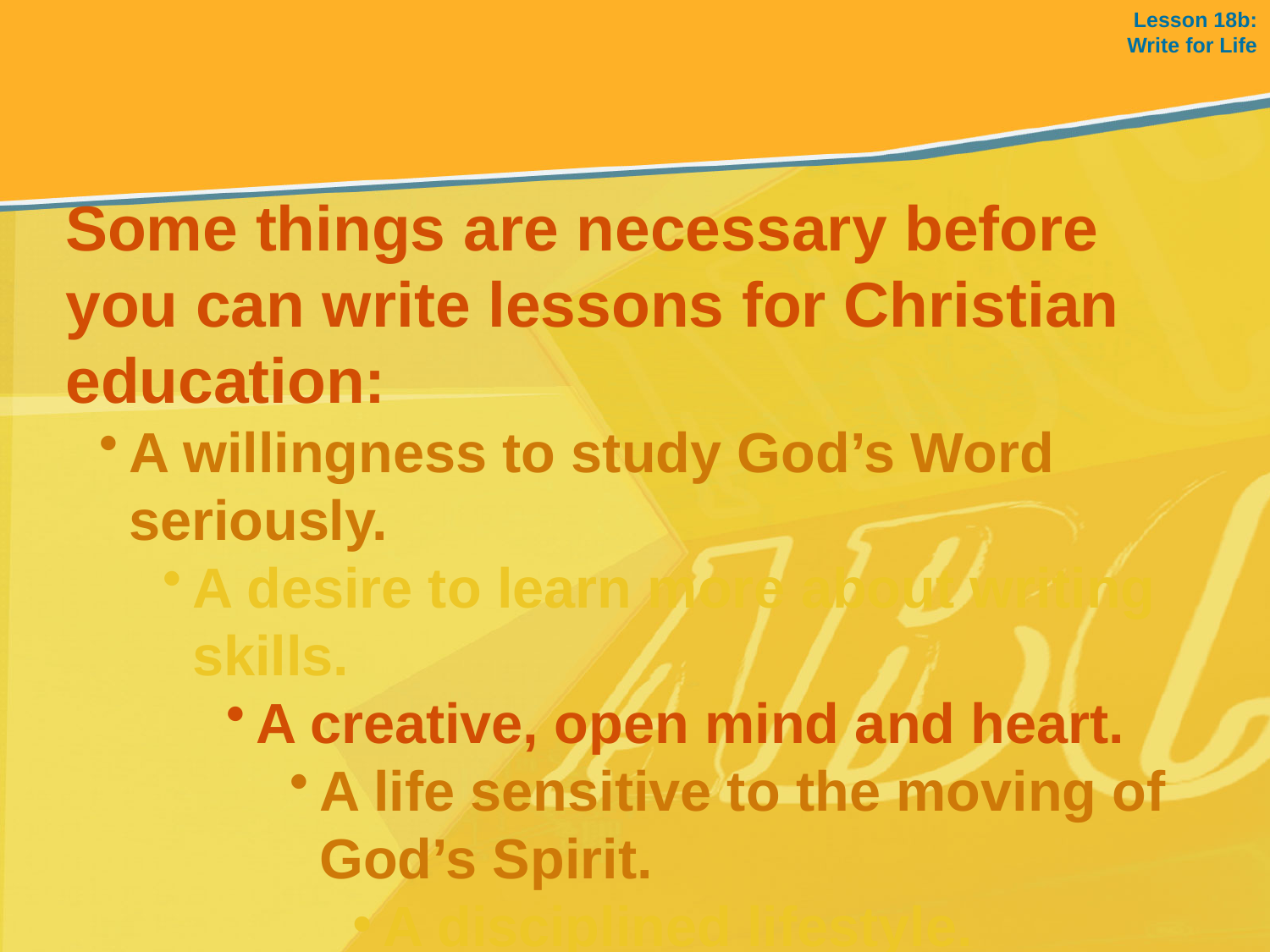

Lesson 18b: Write for Life
Some things are necessary before you can write lessons for Christian education:
A willingness to study God’s Word seriously.
A desire to learn more about writing skills.
A creative, open mind and heart.
A life sensitive to the moving of God’s Spirit.
A disciplined lifestyle.